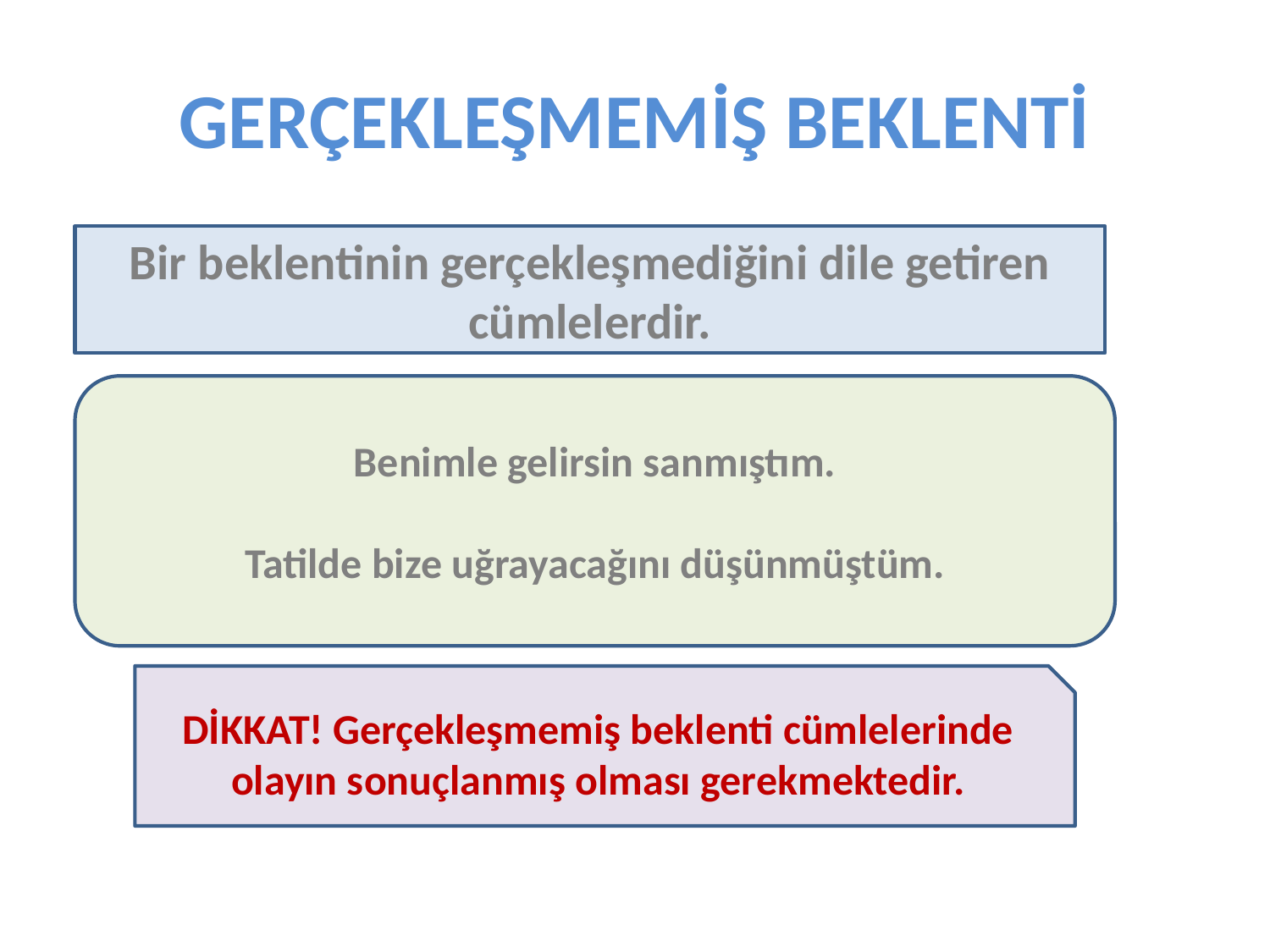

# GERÇEKLEŞMEMİŞ BEKLENTİ

Bir beklentinin gerçekleşmediğini dile getiren cümlelerdir.
Benimle gelirsin sanmıştım.

Tatilde bize uğrayacağını düşünmüştüm.
DİKKAT! Gerçekleşmemiş beklenti cümlelerinde olayın sonuçlanmış olması gerekmektedir.